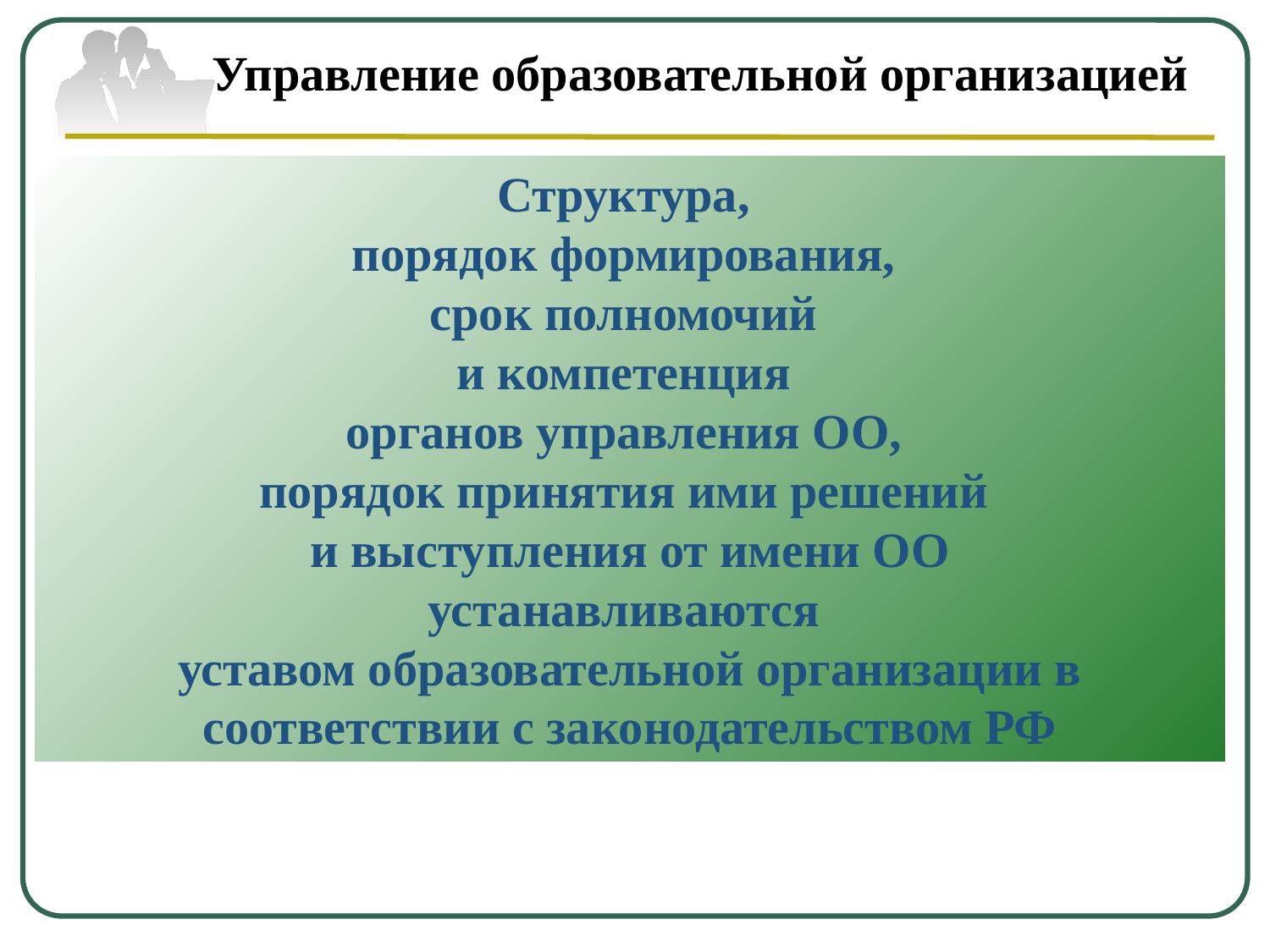

Управление образовательной организацией
Структура,
порядок формирования,
срок полномочий
и компетенция
органов управления ОО,
порядок принятия ими решений
и выступления от имени ОО
устанавливаются
уставом образовательной организации в соответствии с законодательством РФ